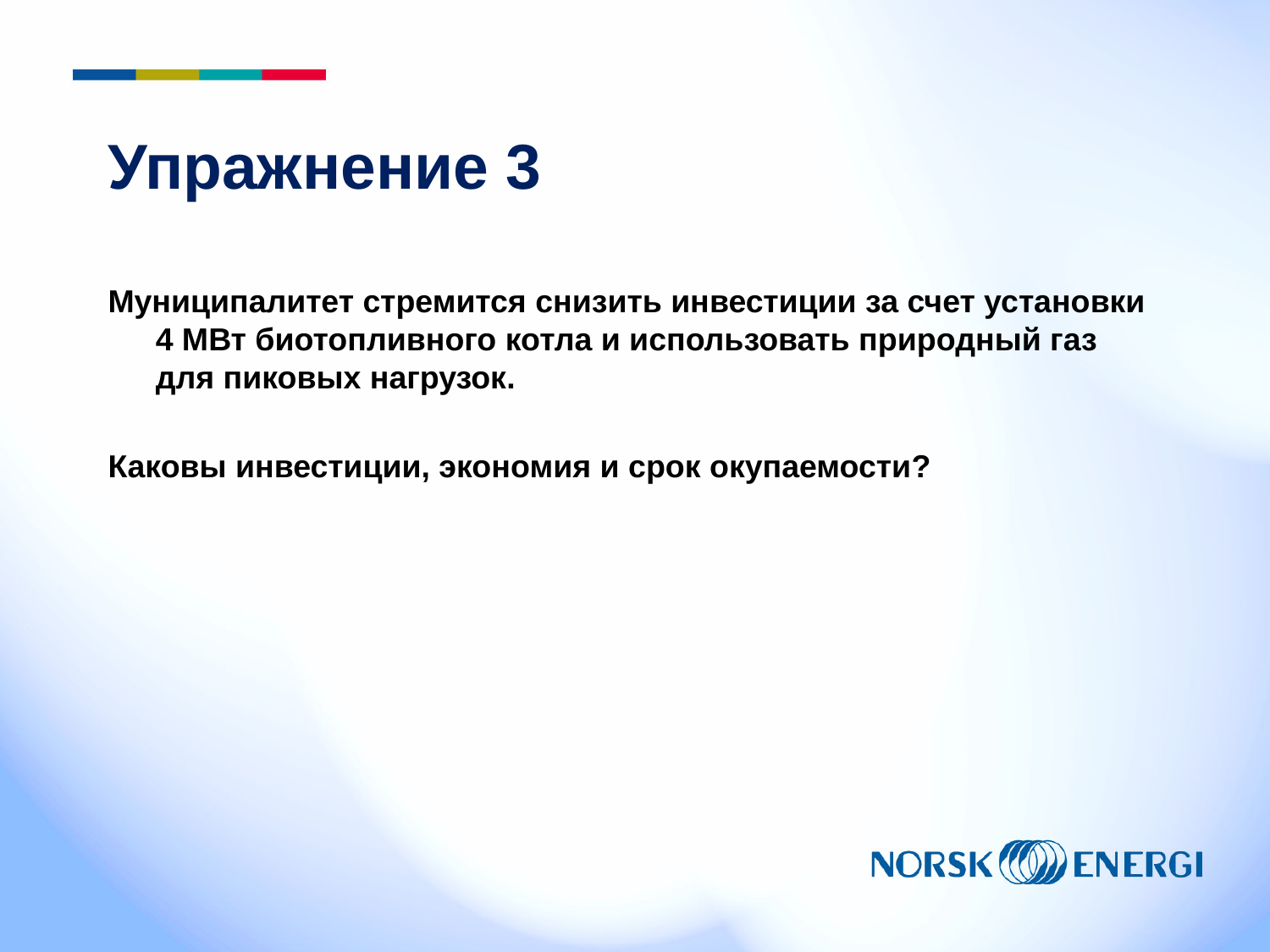

# Упражнение 3
Муниципалитет стремится снизить инвестиции за счет установки 4 MВт биотопливного котла и использовать природный газ для пиковых нагрузок.

Каковы инвестиции, экономия и срок окупаемости?